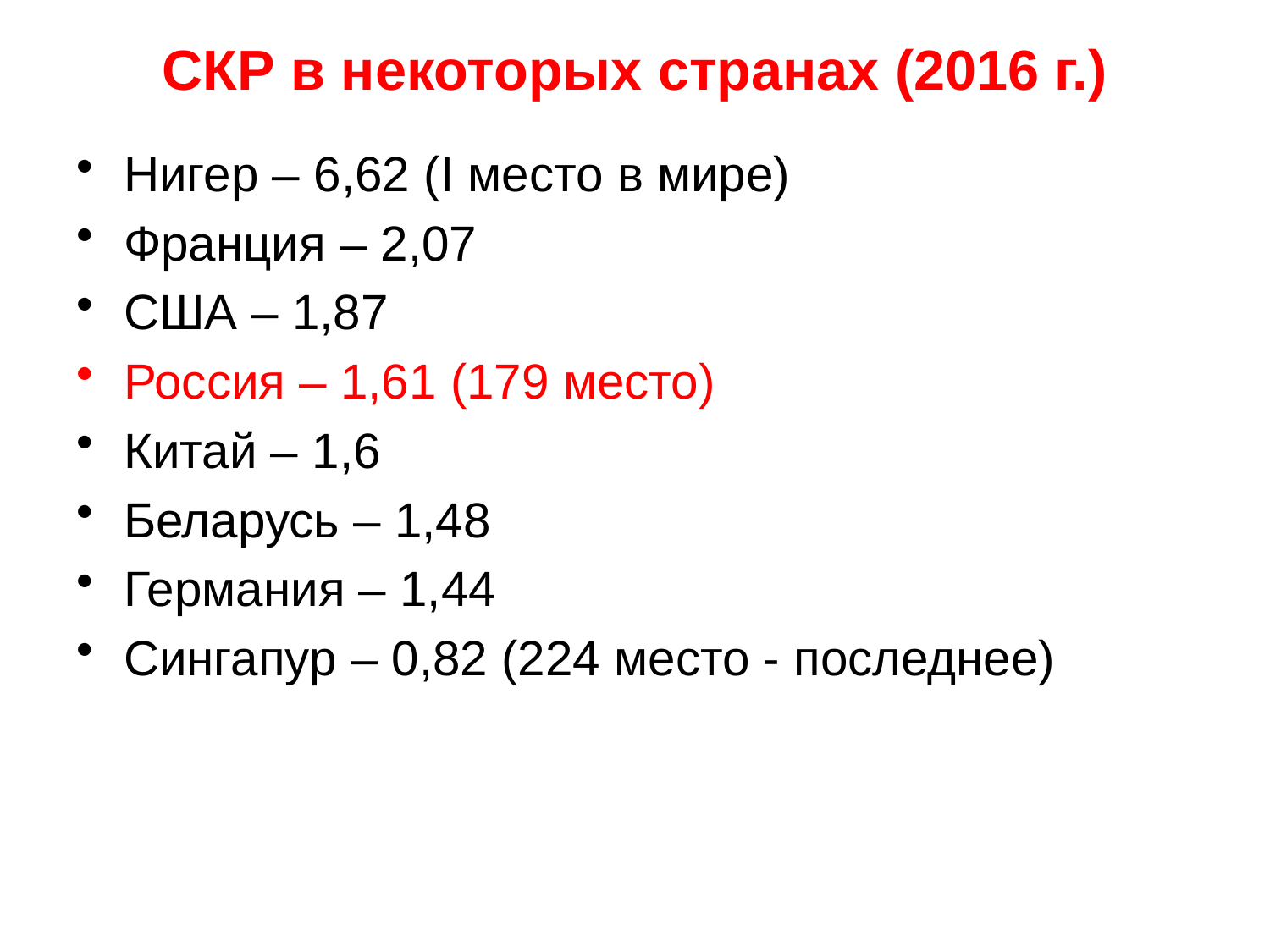

# СКР в некоторых странах (2016 г.)
Нигер – 6,62 (I место в мире)
Франция – 2,07
США – 1,87
Россия – 1,61 (179 место)
Китай – 1,6
Беларусь – 1,48
Германия – 1,44
Сингапур – 0,82 (224 место - последнее)